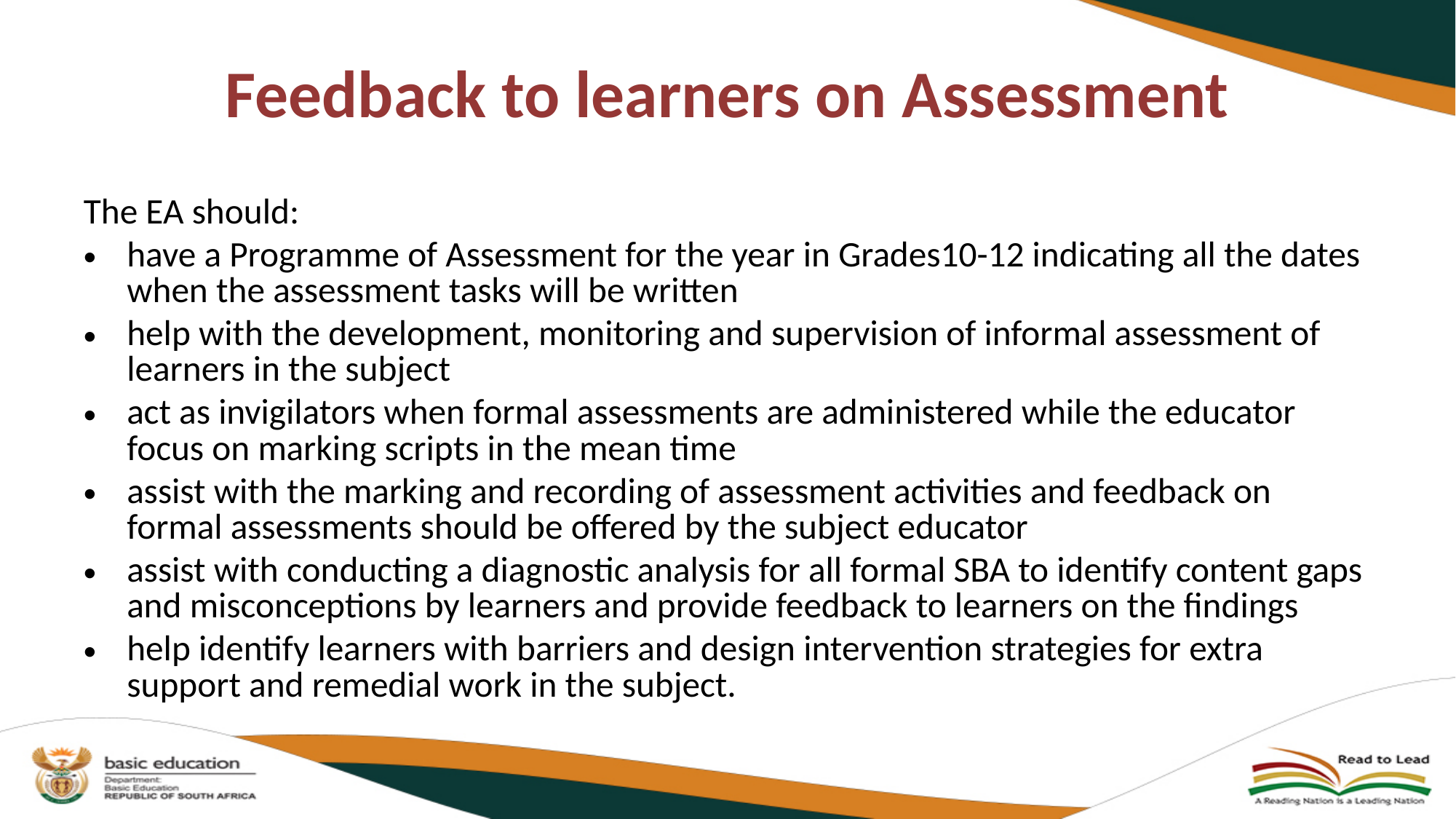

# Feedback to learners on Assessment
The EA should:
have a Programme of Assessment for the year in Grades10-12 indicating all the dates when the assessment tasks will be written
help with the development, monitoring and supervision of informal assessment of learners in the subject
act as invigilators when formal assessments are administered while the educator focus on marking scripts in the mean time
assist with the marking and recording of assessment activities and feedback on formal assessments should be offered by the subject educator
assist with conducting a diagnostic analysis for all formal SBA to identify content gaps and misconceptions by learners and provide feedback to learners on the findings
help identify learners with barriers and design intervention strategies for extra support and remedial work in the subject.